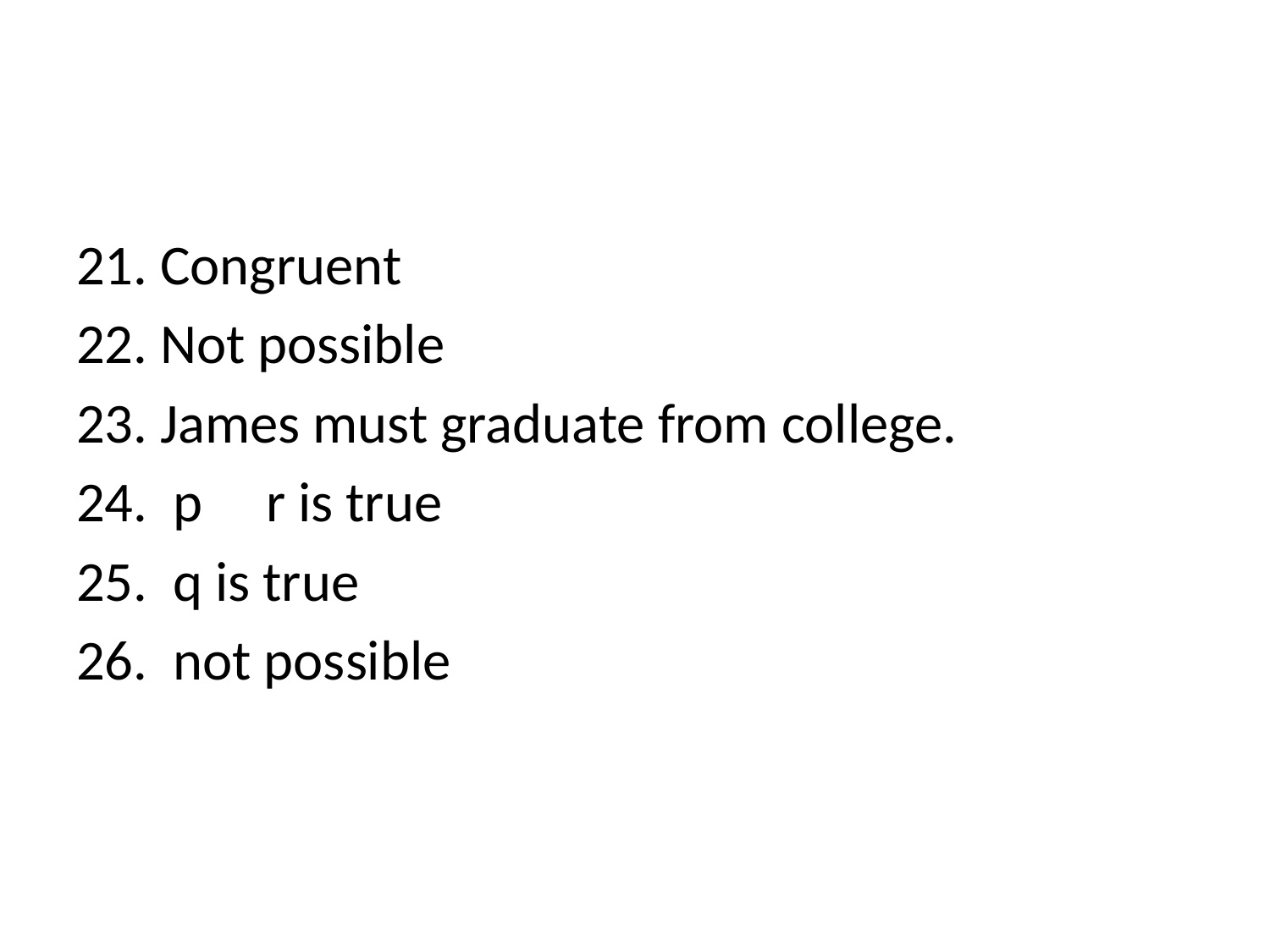

#
21. Congruent
22. Not possible
23. James must graduate from college.
24.  p     r is true
  q is true
  not possible